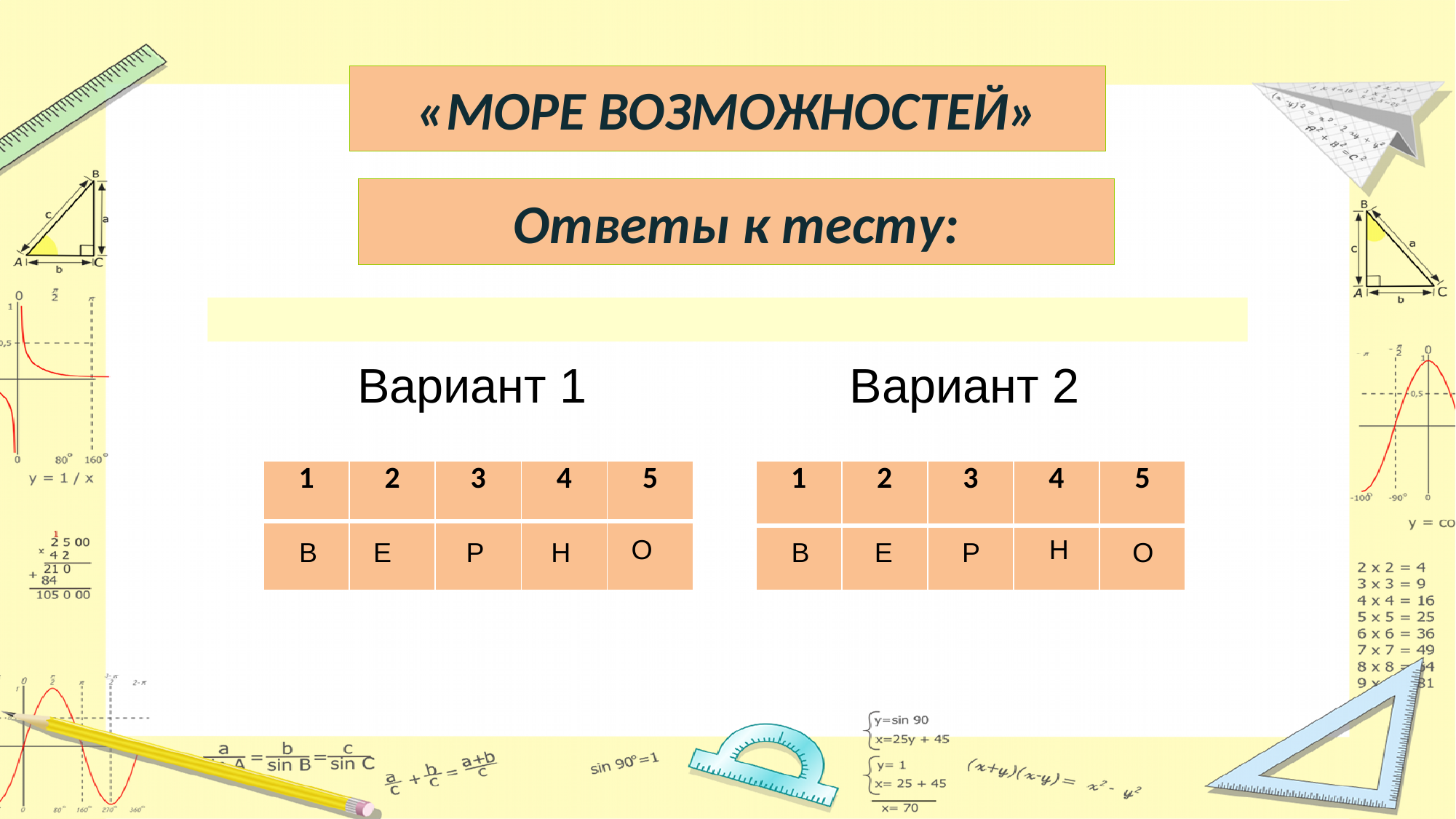

«МОРЕ ВОЗМОЖНОСТЕЙ»
Ответы к тесту:

Вариант 1
Вариант 2
| 1 | 2 | 3 | 4 | 5 |
| --- | --- | --- | --- | --- |
|  |  |  |  |  |
| 1 | 2 | 3 | 4 | 5 |
| --- | --- | --- | --- | --- |
|  |  |  |  |  |
 О
 Н
 В
Е
 Р
 Н
 Е
 Р
 О
 В